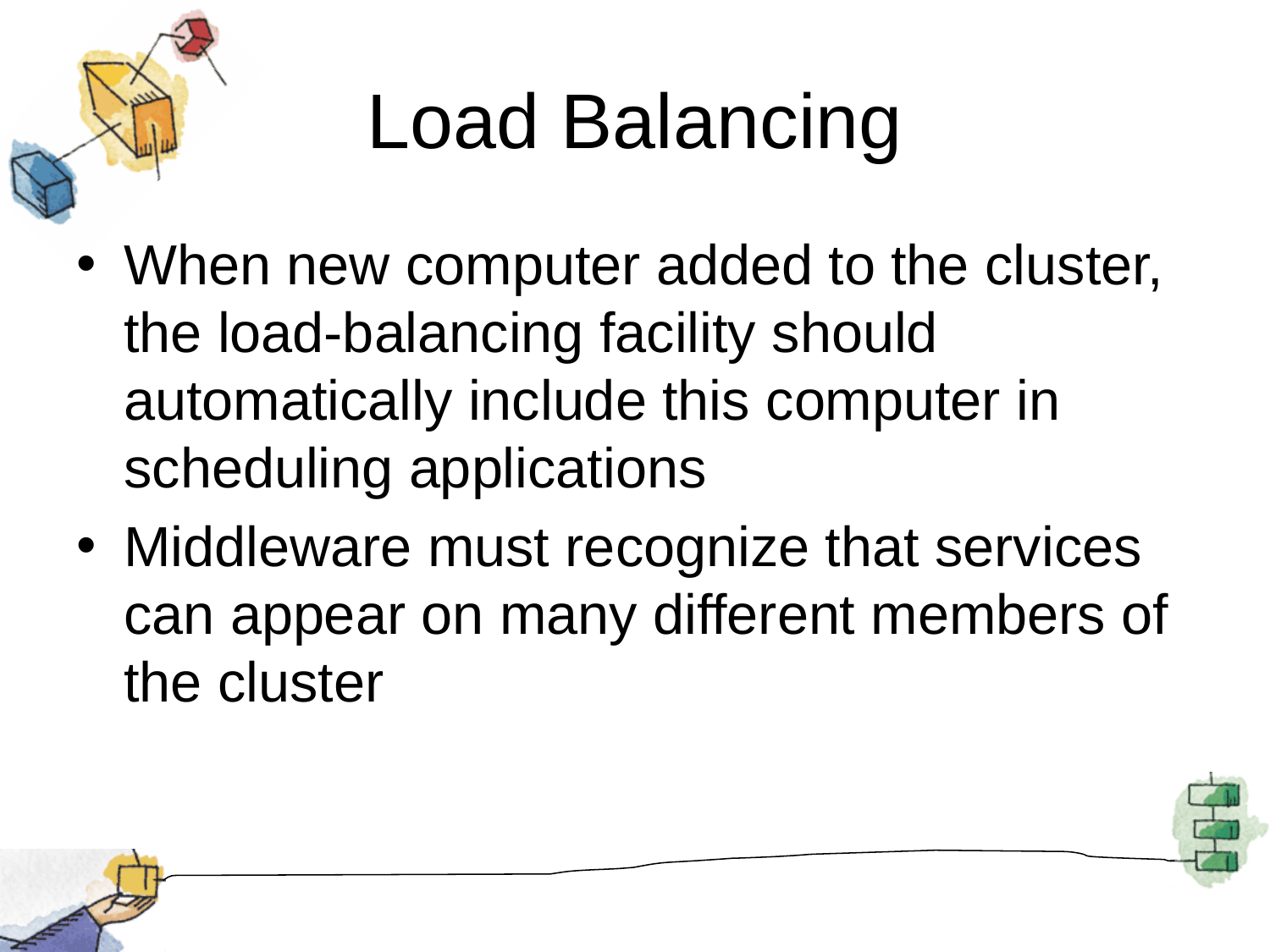

# Load Balancing
When new computer added to the cluster, the load-balancing facility should automatically include this computer in scheduling applications
Middleware must recognize that services can appear on many different members of the cluster